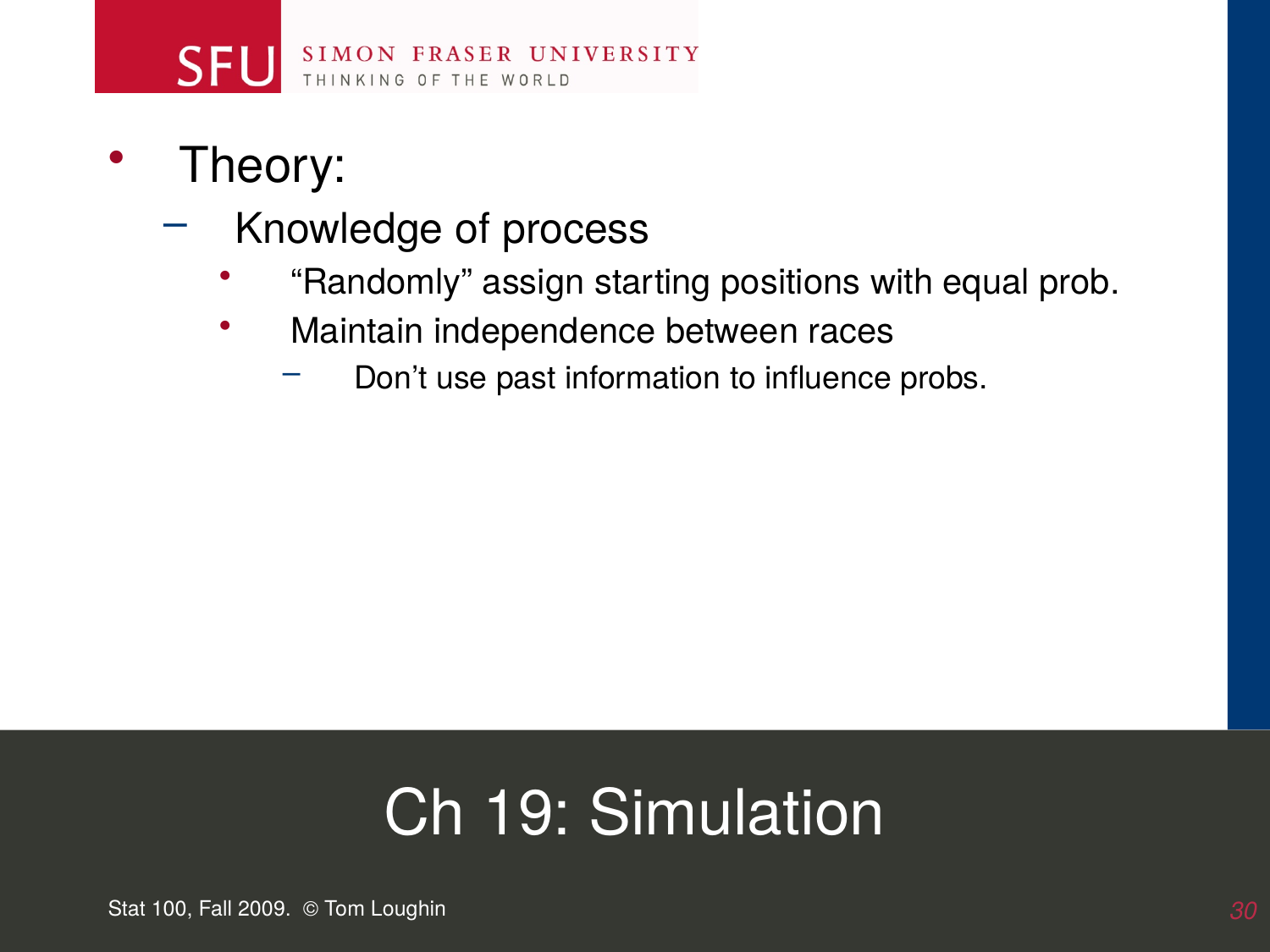

Theory:
Knowledge of process
“Randomly” assign starting positions with equal prob.
Maintain independence between races
Don’t use past information to influence probs.

# Ch 19: Simulation
Stat 100, Fall 2009.  © Tom Loughin
30